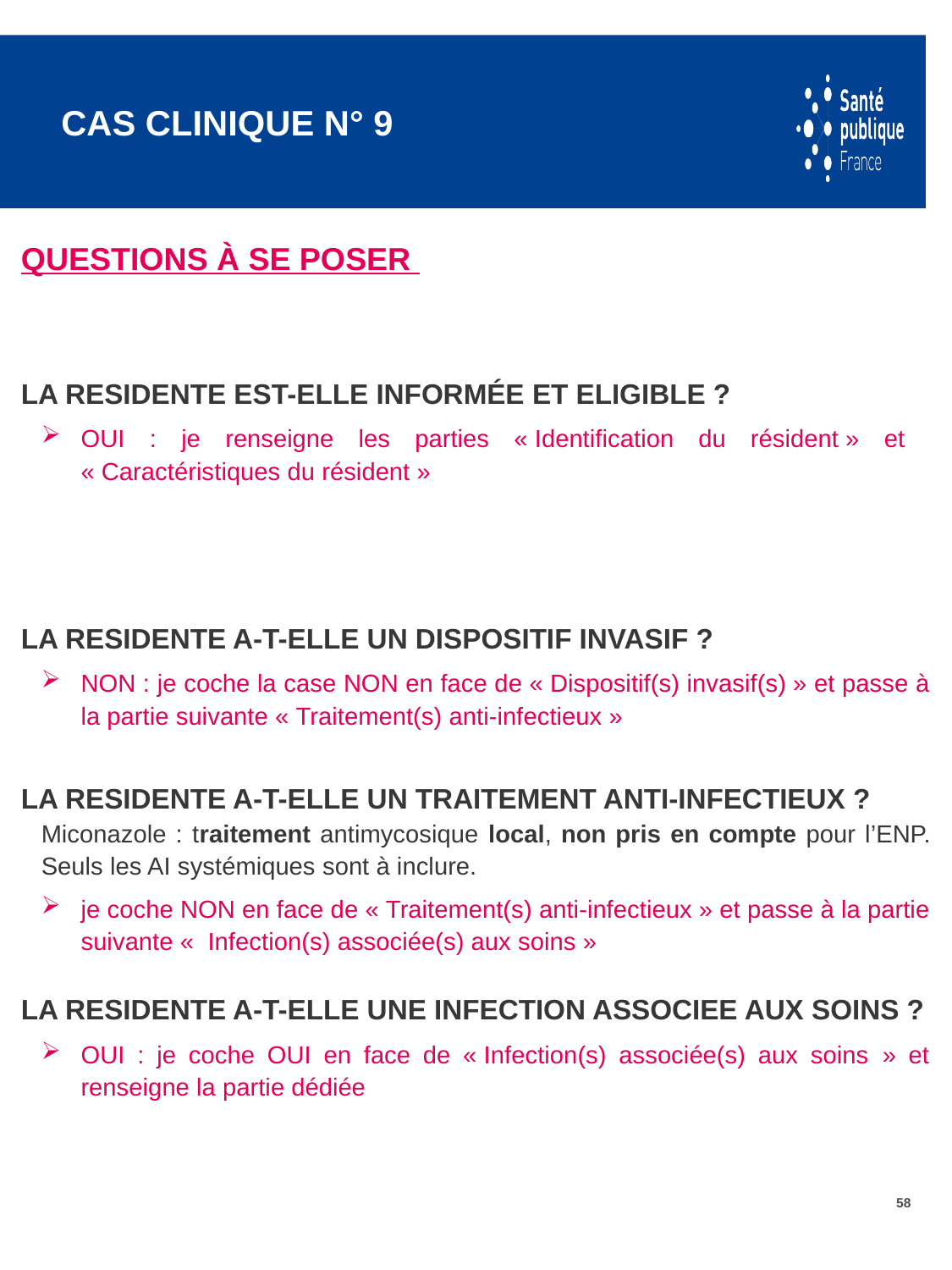

# Cas clinique N° 9
Questions à se poser

LA ResidentE Est-ELLE informéE et eligible ?
OUI : je renseigne les parties « Identification du résident » et  « Caractéristiques du résident »

LA RESIDENTE A-T-ELLE un Dispositif invasif ?
NON : je coche la case NON en face de « Dispositif(s) invasif(s) » et passe à la partie suivante « Traitement(s) anti-infectieux »

LA RESIDENTE A-T-ELLE UN TRAITEMENT ANTI-INFECTIEUX ?
Miconazole : traitement antimycosique local, non pris en compte pour l’ENP. Seuls les AI systémiques sont à inclure.
je coche NON en face de « Traitement(s) anti-infectieux » et passe à la partie suivante «  Infection(s) associée(s) aux soins »

LA RESIDENTE A-T-ELLE UNE INFECTION ASSOCIEE aux soins ?
OUI : je coche OUI en face de « Infection(s) associée(s) aux soins  » et renseigne la partie dédiée